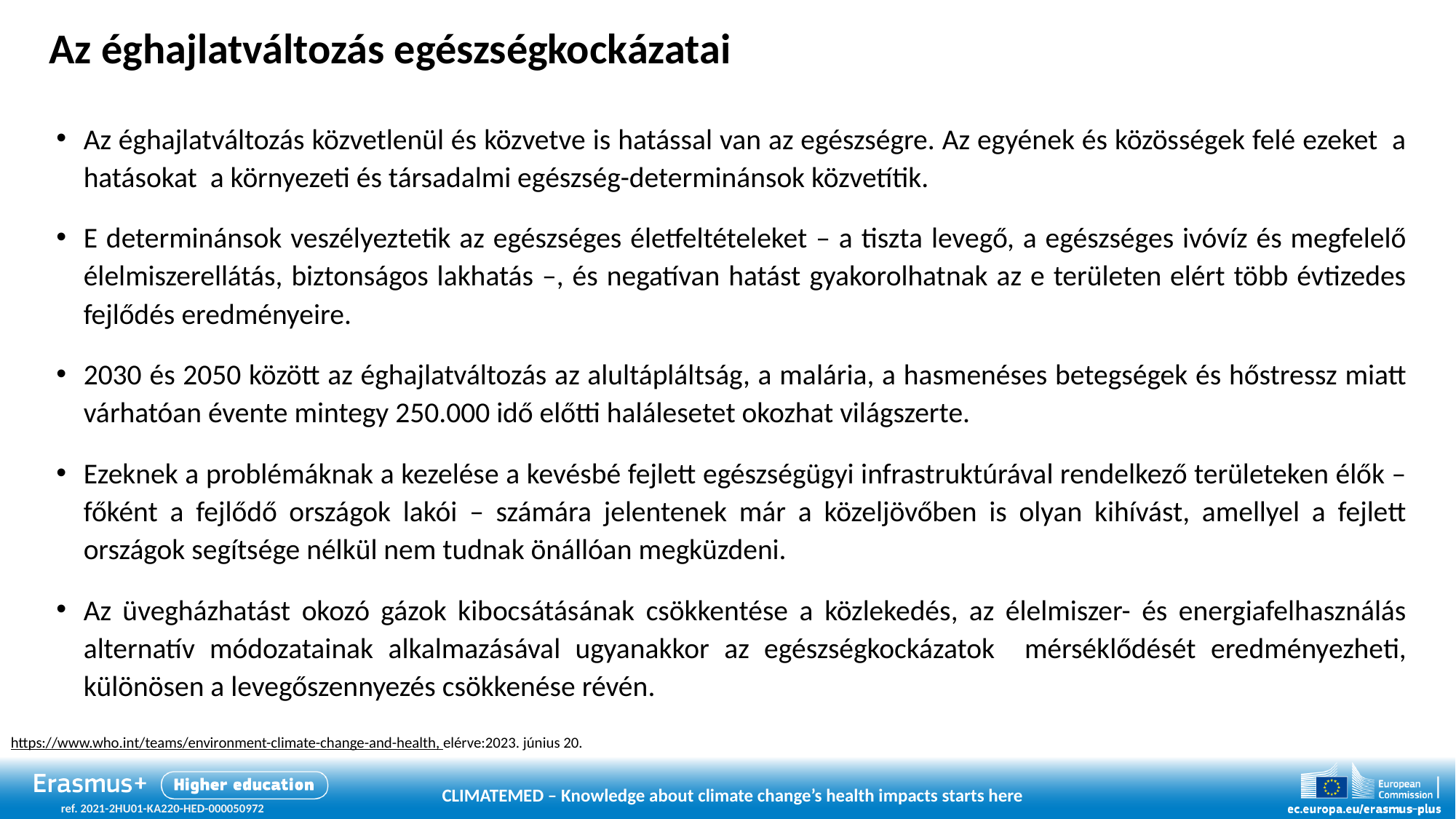

Az éghajlatváltozás egészségkockázatai
Az éghajlatváltozás közvetlenül és közvetve is hatással van az egészségre. Az egyének és közösségek felé ezeket  a hatásokat  a környezeti és társadalmi egészség-determinánsok közvetítik.
E determinánsok veszélyeztetik az egészséges életfeltételeket – a tiszta levegő, a egészséges ivóvíz és megfelelő élelmiszerellátás, biztonságos lakhatás –, és negatívan hatást gyakorolhatnak az e területen elért több évtizedes fejlődés eredményeire.
2030 és 2050 között az éghajlatváltozás az alultápláltság, a malária, a hasmenéses betegségek és hőstressz miatt várhatóan évente mintegy 250.000 idő előtti halálesetet okozhat világszerte.
Ezeknek a problémáknak a kezelése a kevésbé fejlett egészségügyi infrastruktúrával rendelkező területeken élők – főként a fejlődő országok lakói – számára jelentenek már a közeljövőben is olyan kihívást, amellyel a fejlett országok segítsége nélkül nem tudnak önállóan megküzdeni.
Az üvegházhatást okozó gázok kibocsátásának csökkentése a közlekedés, az élelmiszer- és energiafelhasználás alternatív módozatainak alkalmazásával ugyanakkor az egészségkockázatok  mérséklődését eredményezheti, különösen a levegőszennyezés csökkenése révén.
https://www.who.int/teams/environment-climate-change-and-health, elérve:2023. június 20.